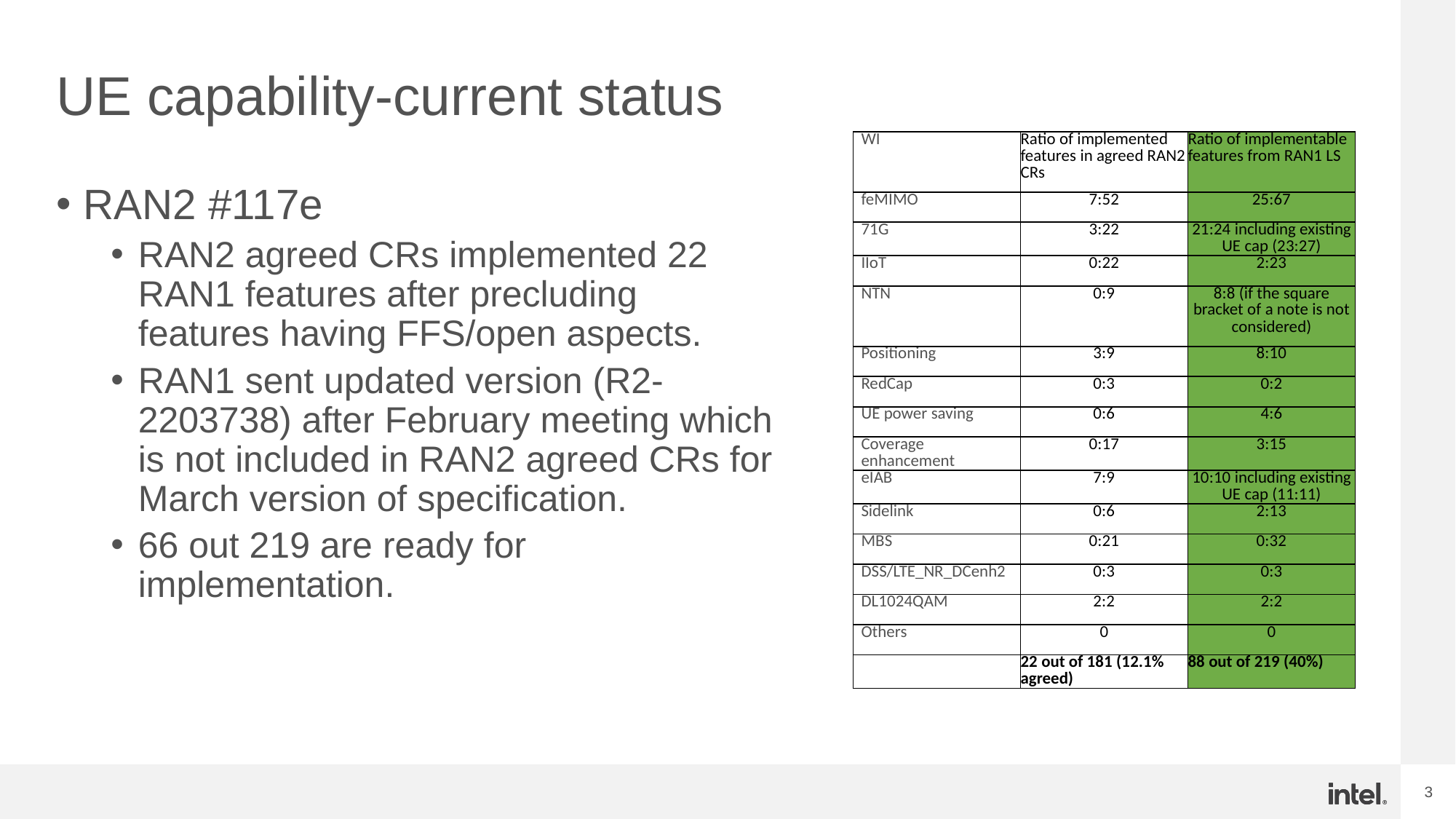

# UE capability-current status
| WI | Ratio of implemented features in agreed RAN2 CRs | Ratio of implementable features from RAN1 LS |
| --- | --- | --- |
| feMIMO | 7:52 | 25:67 |
| 71G | 3:22 | 21:24 including existing UE cap (23:27) |
| IIoT | 0:22 | 2:23 |
| NTN | 0:9 | 8:8 (if the square bracket of a note is not considered) |
| Positioning | 3:9 | 8:10 |
| RedCap | 0:3 | 0:2 |
| UE power saving | 0:6 | 4:6 |
| Coverage enhancement | 0:17 | 3:15 |
| eIAB | 7:9 | 10:10 including existing UE cap (11:11) |
| Sidelink | 0:6 | 2:13 |
| MBS | 0:21 | 0:32 |
| DSS/LTE\_NR\_DCenh2 | 0:3 | 0:3 |
| DL1024QAM | 2:2 | 2:2 |
| Others | 0 | 0 |
|  | 22 out of 181 (12.1% agreed) | 88 out of 219 (40%) |
RAN2 #117e
RAN2 agreed CRs implemented 22 RAN1 features after precluding features having FFS/open aspects.
RAN1 sent updated version (R2-2203738) after February meeting which is not included in RAN2 agreed CRs for March version of specification.
66 out 219 are ready for implementation.